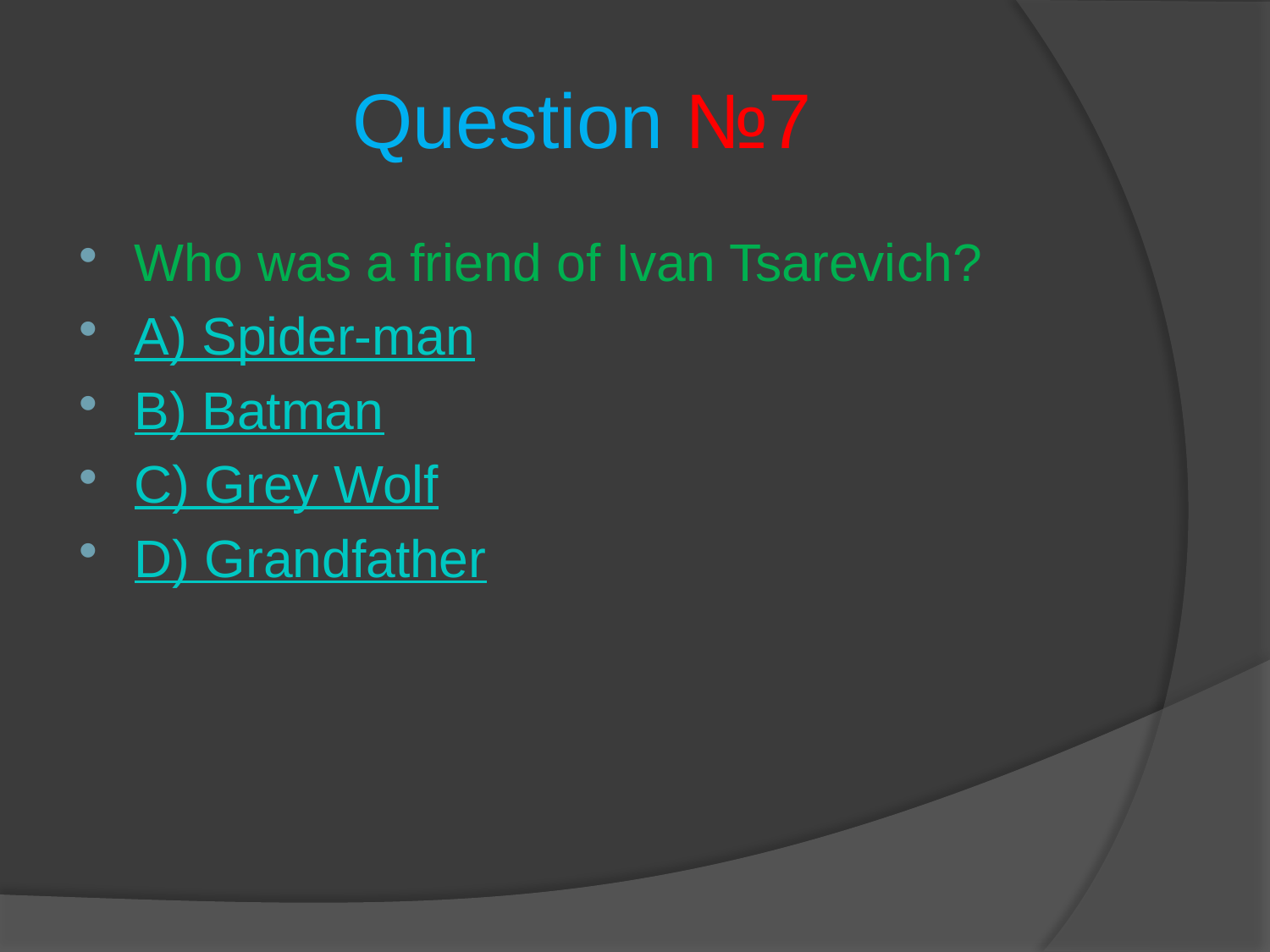

# Question №7
Who was a friend of Ivan Tsarevich?
A) Spider-man
B) Batman
C) Grey Wolf
D) Grandfather